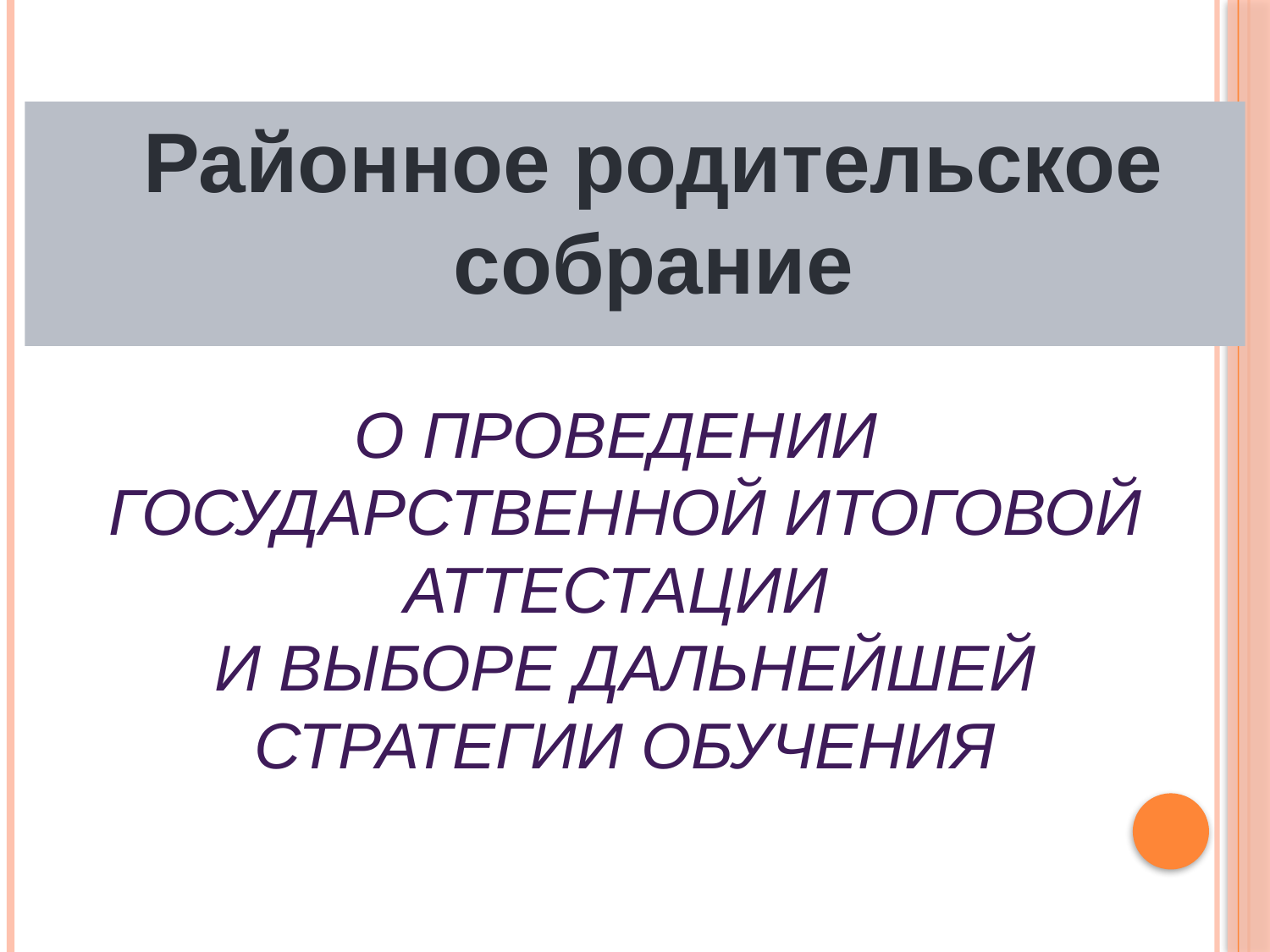

Районное родительское собрание
# О проведении  государственной итоговой аттестации и выборе дальнейшей стратегии обучения